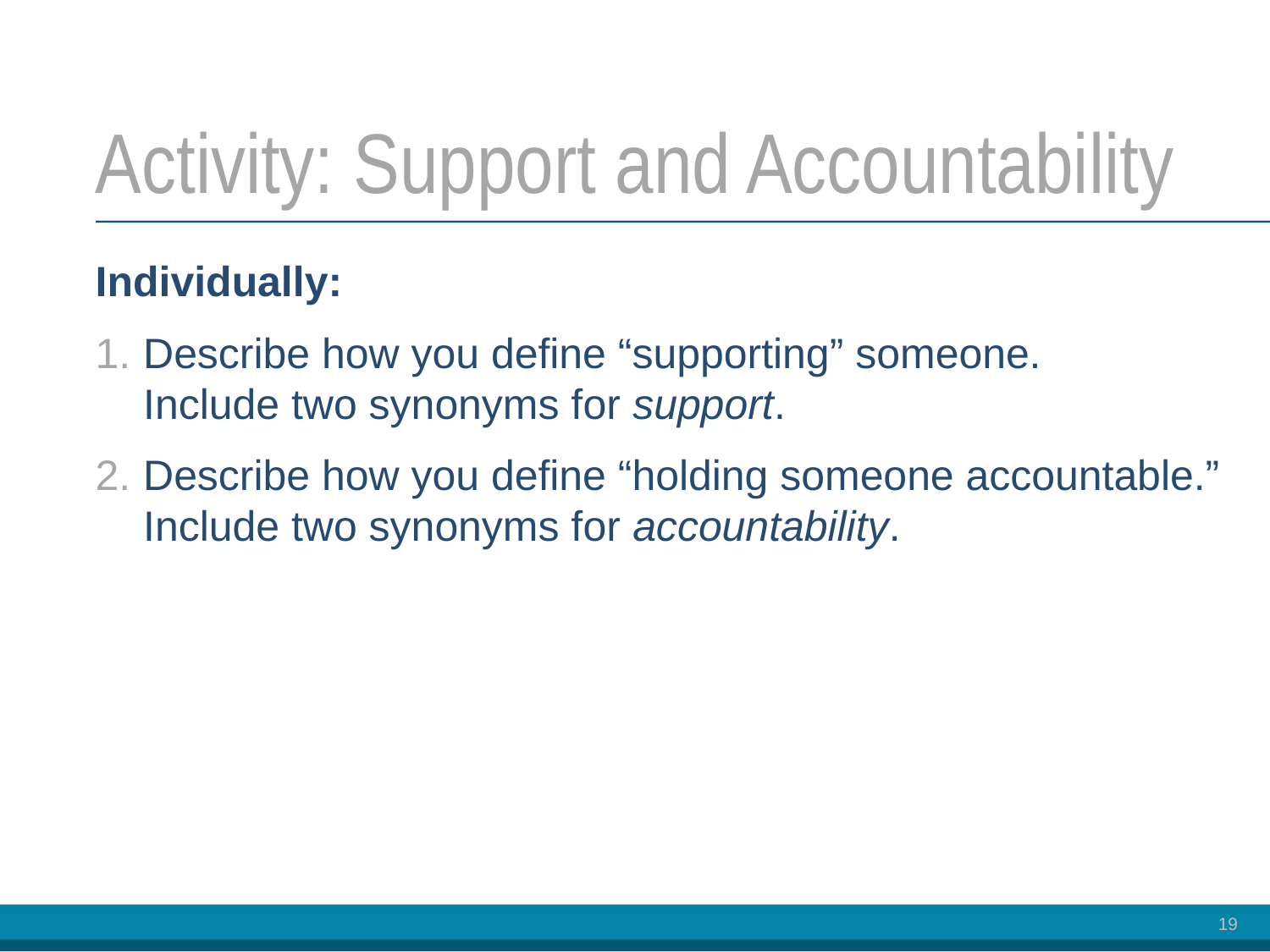

# Activity: Support and Accountability
Individually:
Describe how you define “supporting” someone.
Include two synonyms for support.
Describe how you define “holding someone accountable.”
Include two synonyms for accountability.

19